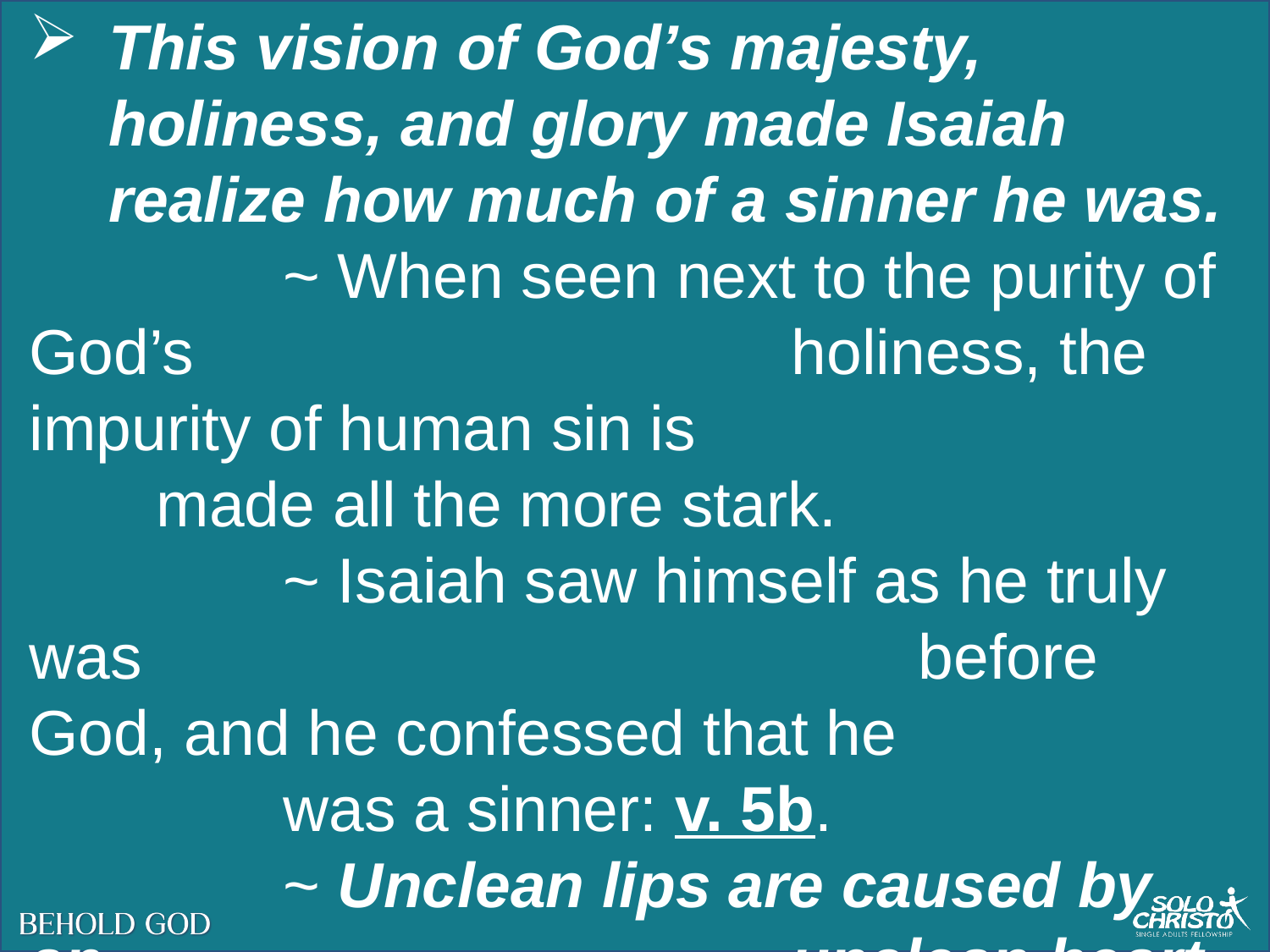

This vision of God’s majesty, holiness, and glory made Isaiah realize how much of a sinner he was.
		~ When seen next to the purity of God’s 					holiness, the impurity of human sin is 					made all the more stark.
		~ Isaiah saw himself as he truly was 						before God, and he confessed that he 					was a sinner: v. 5b.
		~ Unclean lips are caused by an 						unclean heart (Matt 12:34-35).